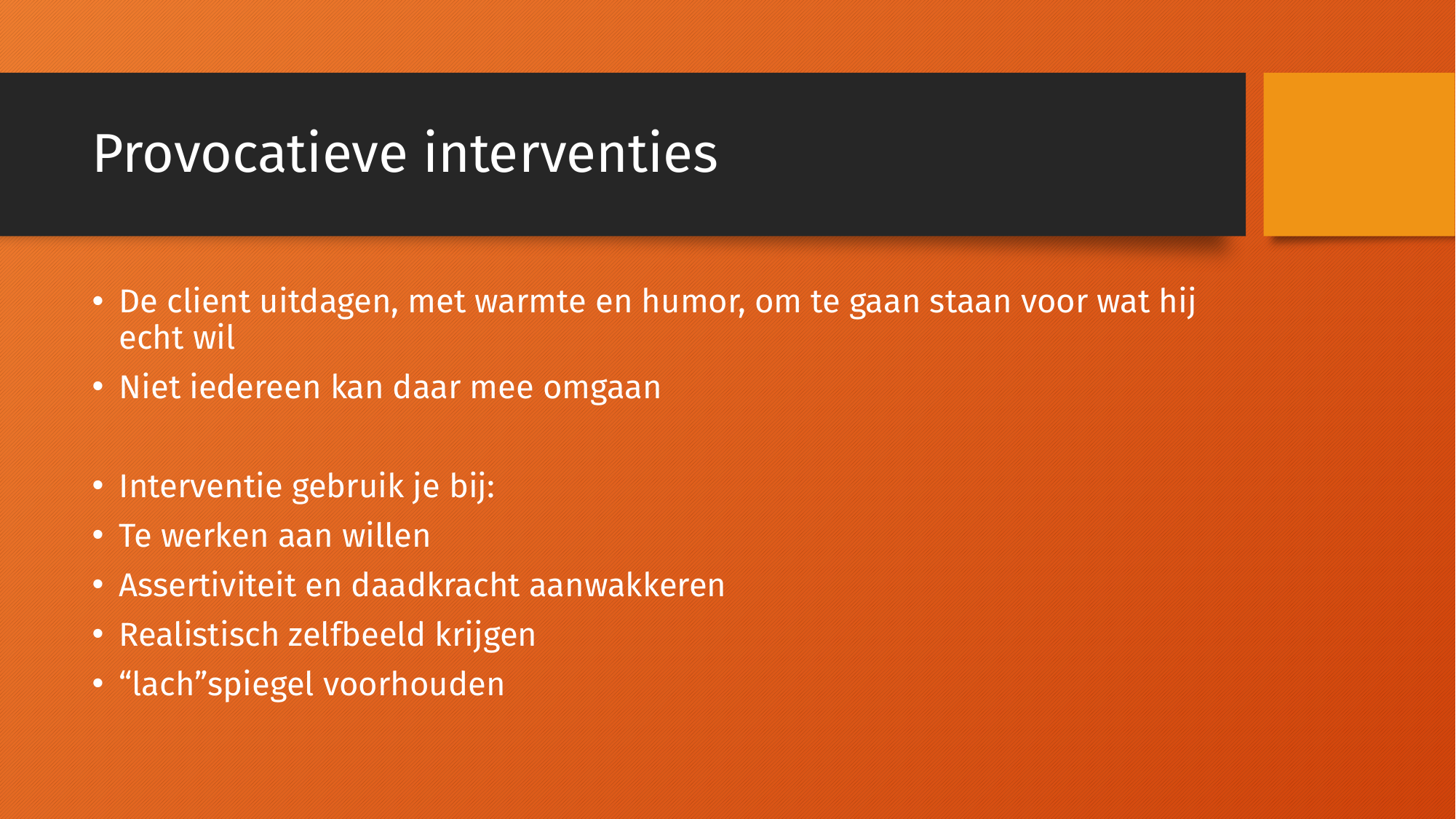

# Provocatieve interventies
De client uitdagen, met warmte en humor, om te gaan staan voor wat hij echt wil
Niet iedereen kan daar mee omgaan

Interventie gebruik je bij:
Te werken aan willen
Assertiviteit en daadkracht aanwakkeren
Realistisch zelfbeeld krijgen
“lach”spiegel voorhouden